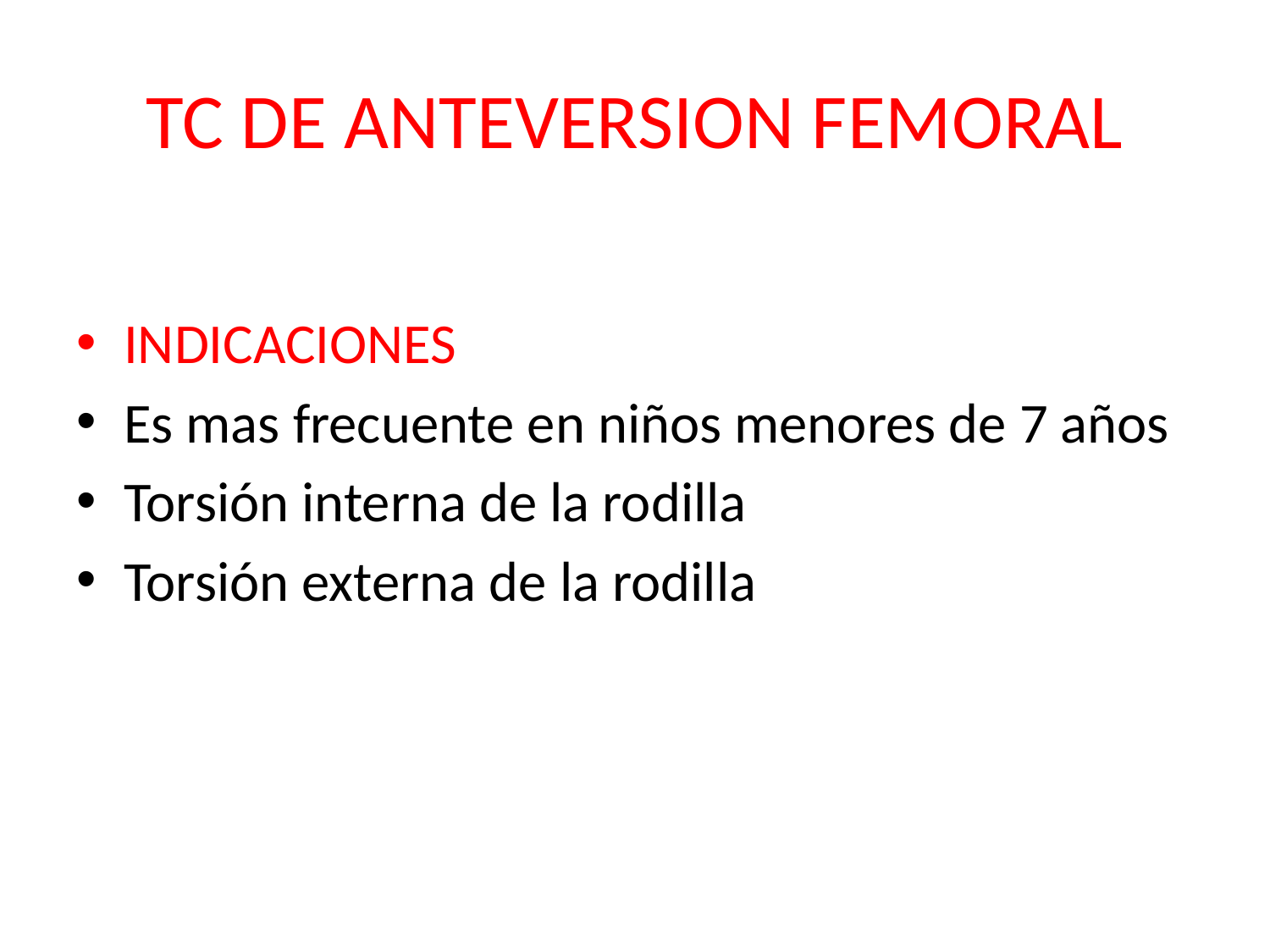

# TC DE ANTEVERSION FEMORAL

INDICACIONES
Es mas frecuente en niños menores de 7 años
Torsión interna de la rodilla
Torsión externa de la rodilla